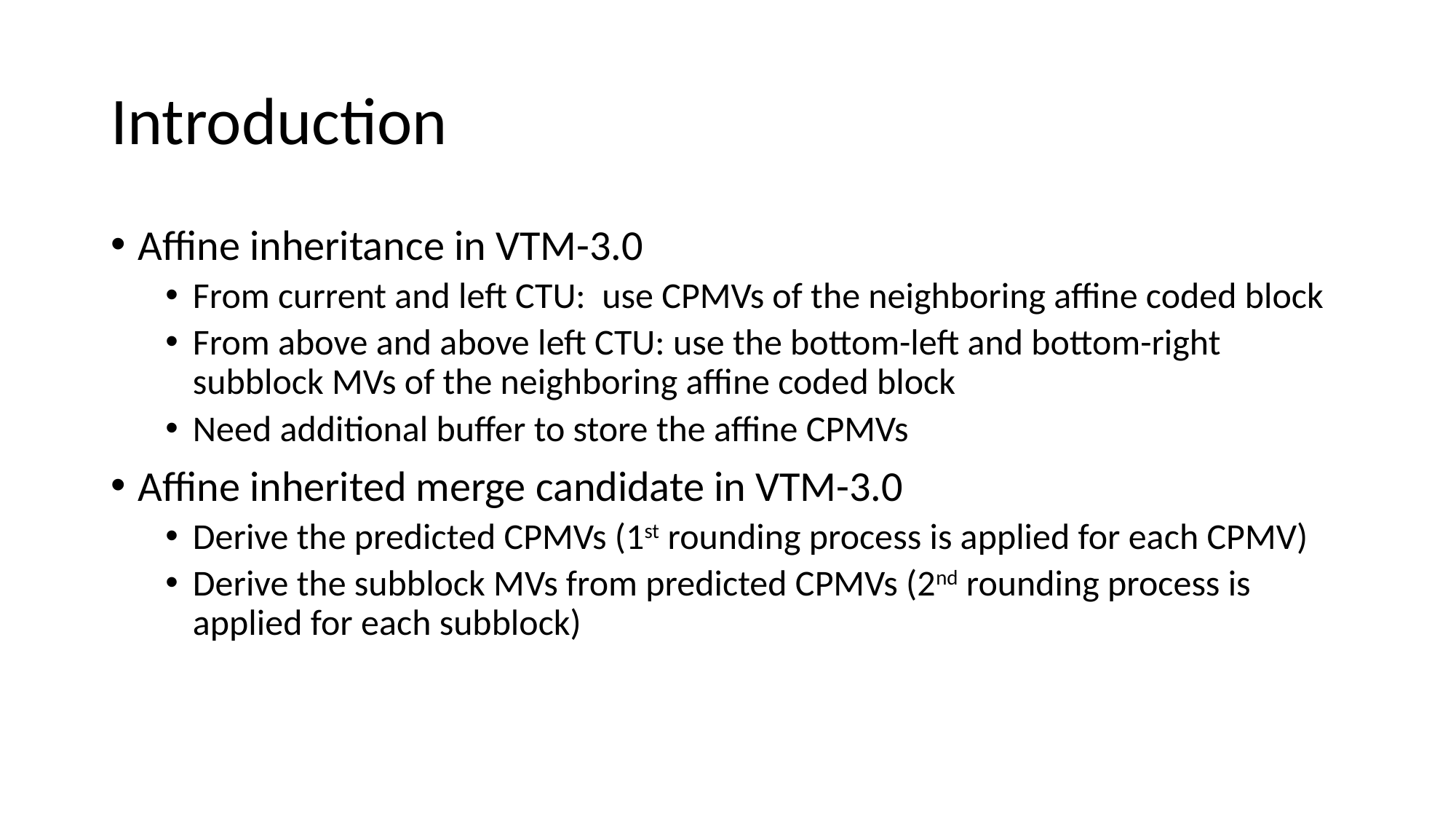

# Introduction
Affine inheritance in VTM-3.0
From current and left CTU:  use CPMVs of the neighboring affine coded block
From above and above left CTU: use the bottom-left and bottom-right subblock MVs of the neighboring affine coded block
Need additional buffer to store the affine CPMVs
Affine inherited merge candidate in VTM-3.0
Derive the predicted CPMVs (1st rounding process is applied for each CPMV)
Derive the subblock MVs from predicted CPMVs (2nd rounding process is applied for each subblock)